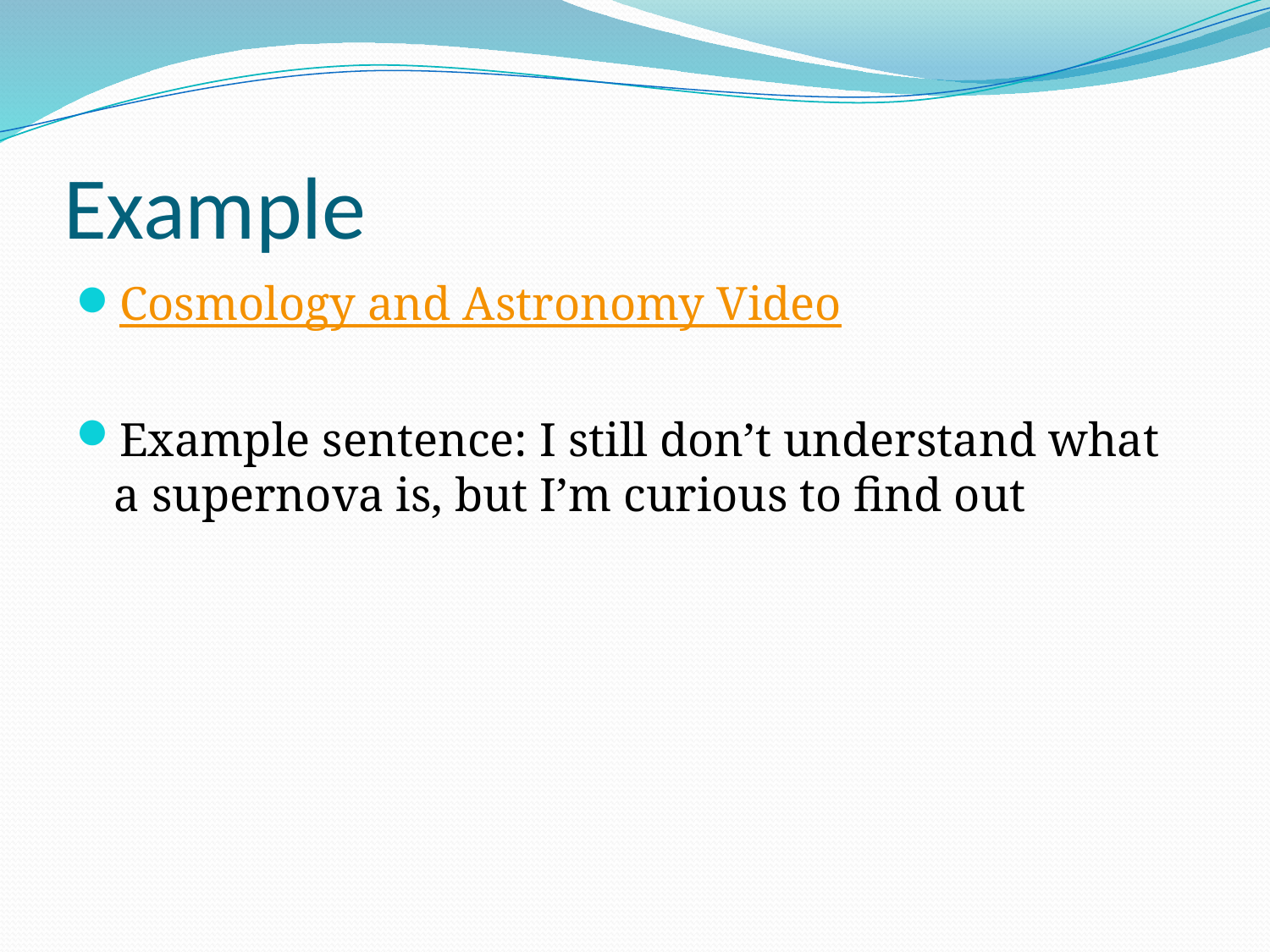

# Example
Cosmology and Astronomy Video

Example sentence: I still don’t understand what a supernova is, but I’m curious to find out